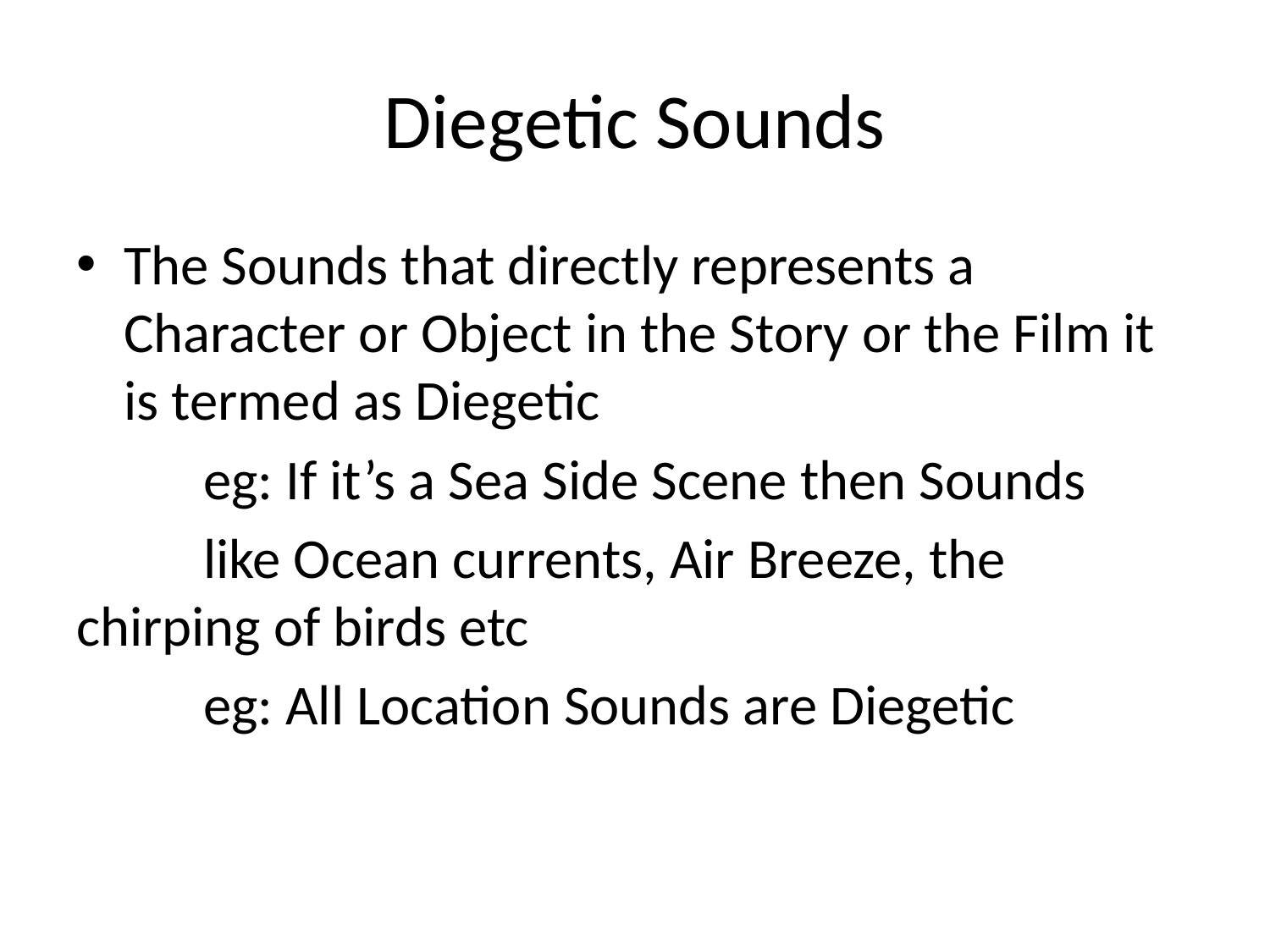

# Diegetic Sounds
The Sounds that directly represents a Character or Object in the Story or the Film it is termed as Diegetic
	eg: If it’s a Sea Side Scene then Sounds
	like Ocean currents, Air Breeze, the chirping of birds etc
	eg: All Location Sounds are Diegetic